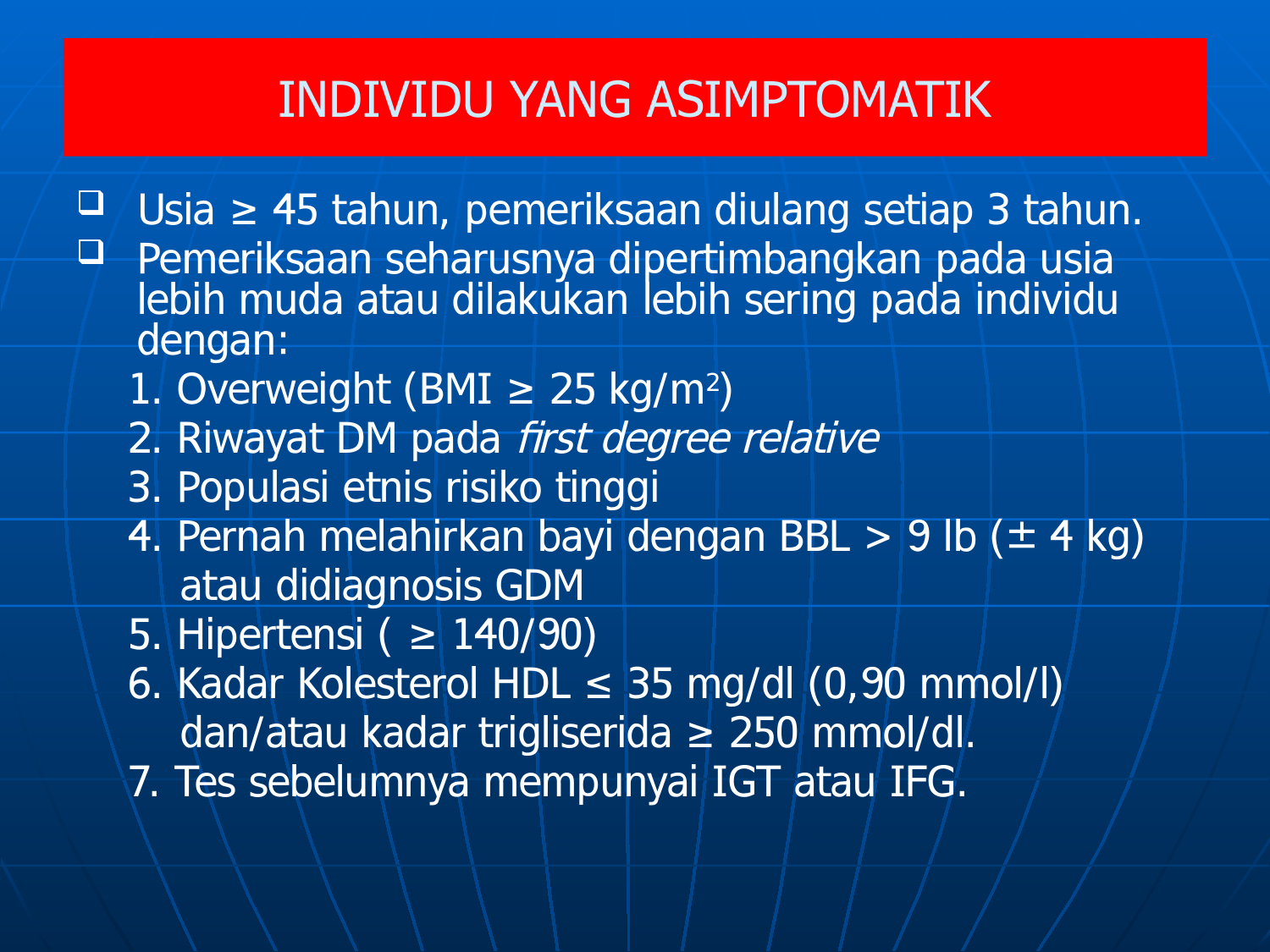

INDIVIDU YANG ASIMPTOMATIK
Usia ≥ 45 tahun, pemeriksaan diulang setiap 3 tahun.
Pemeriksaan seharusnya dipertimbangkan pada usia lebih muda atau dilakukan lebih sering pada individu dengan:
    1. Overweight (BMI ≥ 25 kg/m2)
    2. Riwayat DM pada first degree relative
    3. Populasi etnis risiko tinggi
    4. Pernah melahirkan bayi dengan BBL > 9 lb (± 4 kg)
        atau didiagnosis GDM
    5. Hipertensi ( ≥ 140/90)
    6. Kadar Kolesterol HDL ≤ 35 mg/dl (0,90 mmol/l)
        dan/atau kadar trigliserida ≥ 250 mmol/dl.
    7. Tes sebelumnya mempunyai IGT atau IFG.